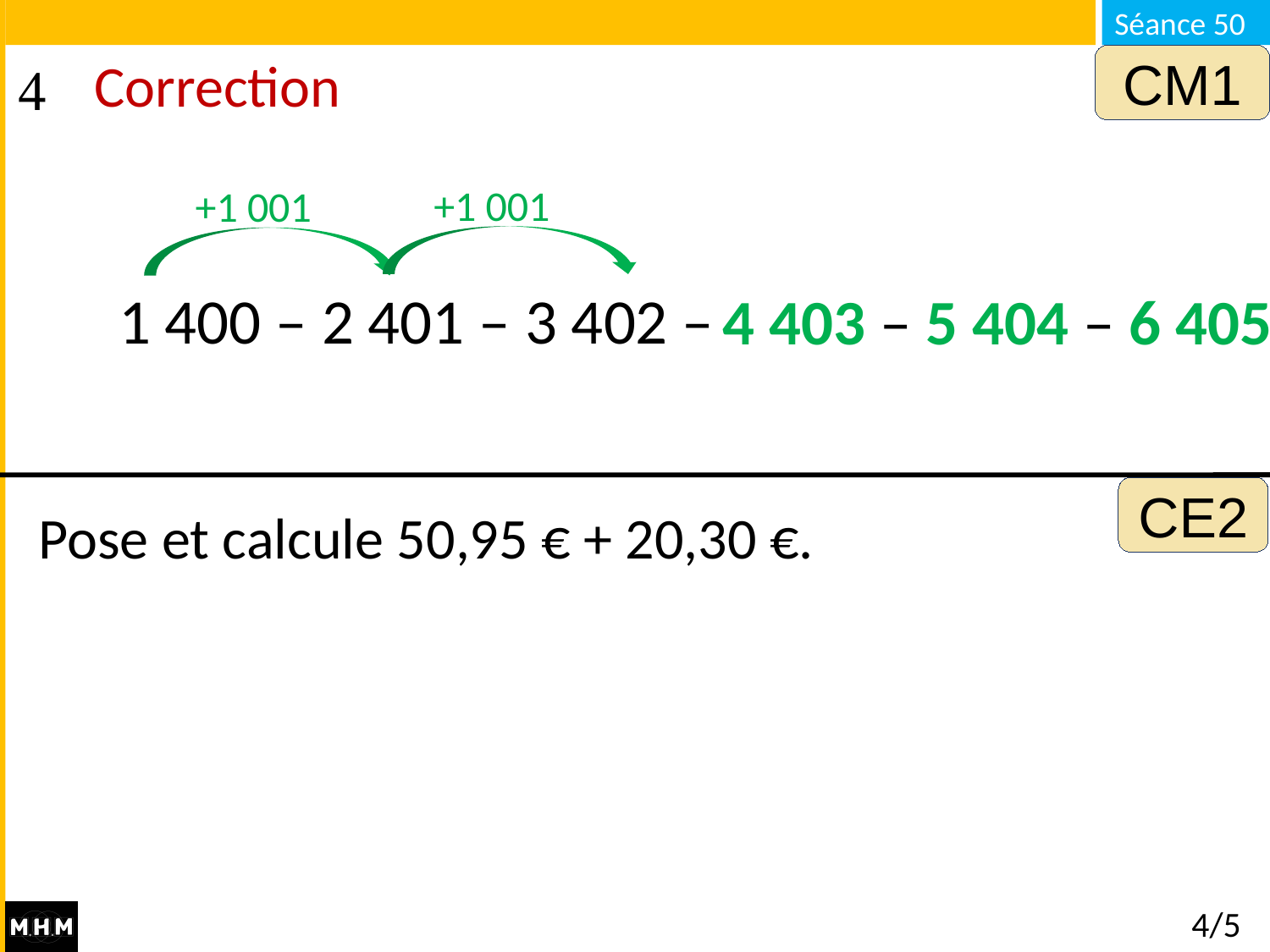

CM1
# Correction
+1 001

+1 001

1 400 – 2 401 – 3 402 – … – … – …
4 403 – 5 404 – 6 405

CE2
Pose et calcule 50,95 € + 20,30 €.
4/5